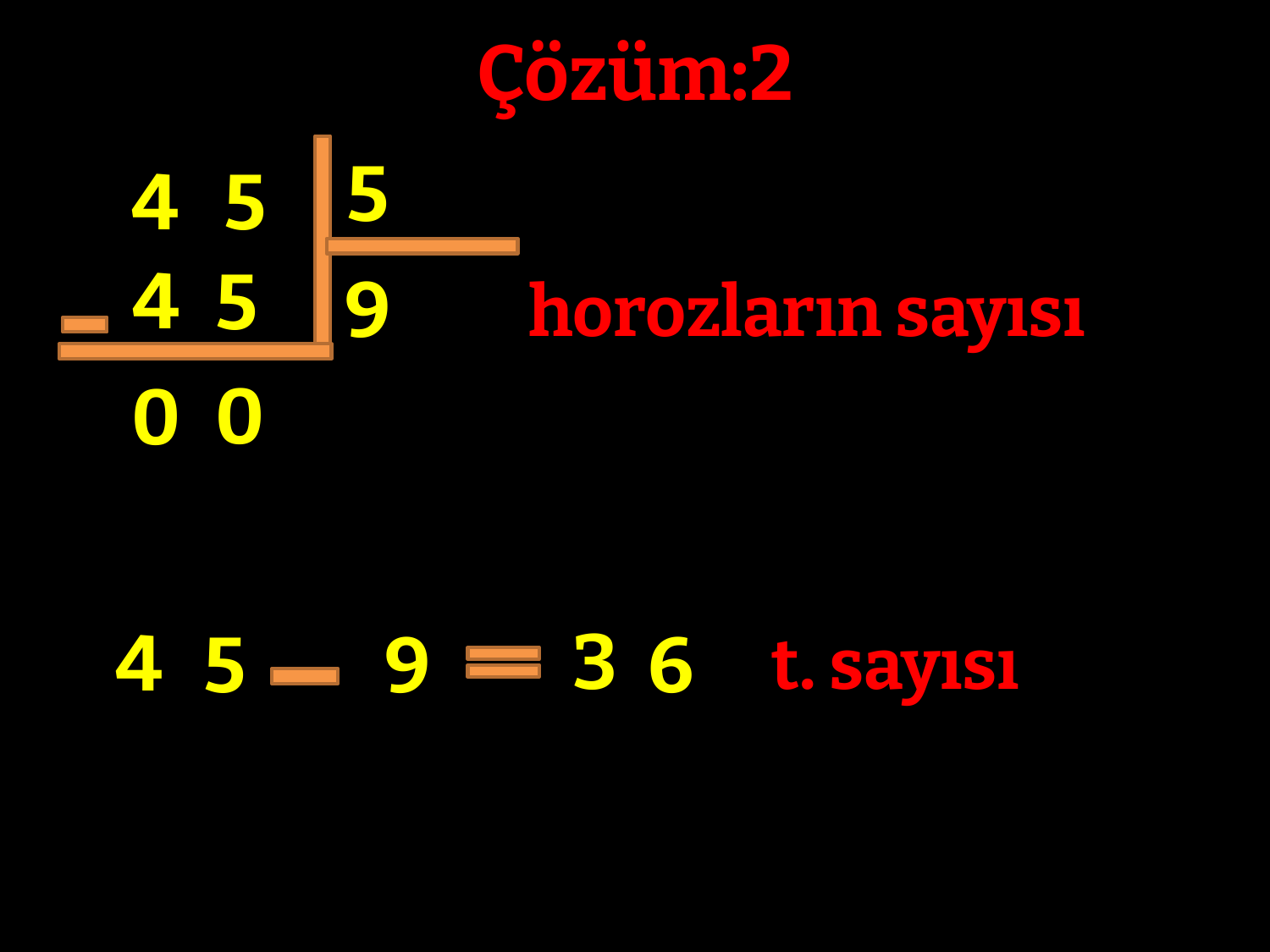

Çözüm:2
5
5
4

4
5
9
horozların sayısı

#

0
0
3
4
6
5
9
t. sayısı